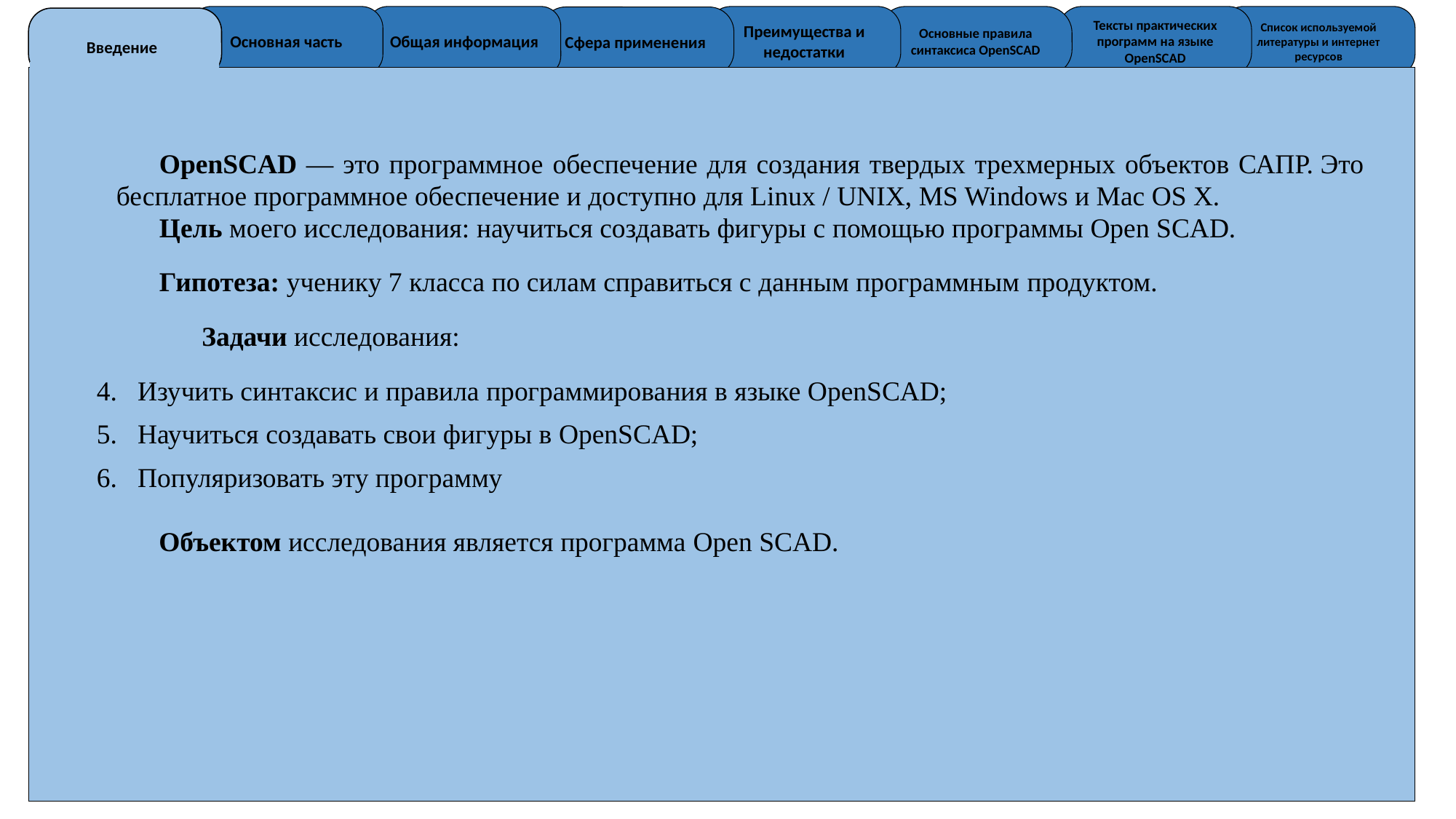

Основная часть
Общая информация
Преимущества и недостатки
Основные правила синтаксиса OpenSCAD
Тексты практических программ на языке OpenSCAD
Список используемой литературы и интернет ресурсов
Сфера применения
Введение

OpenSCAD — это программное обеспечение для создания твердых трехмерных объектов САПР. Это бесплатное программное обеспечение и доступно для Linux / UNIX, MS Windows и Mac OS X.
Цель моего исследования: научиться создавать фигуры с помощью программы Open SCAD.

Гипотеза: ученику 7 класса по силам справиться с данным программным продуктом.

Задачи исследования:

Изучить синтаксис и правила программирования в языке OpenSCAD;

Научиться создавать свои фигуры в OpenSCAD;

Популяризовать эту программу

Объектом исследования является программа Open SCAD.